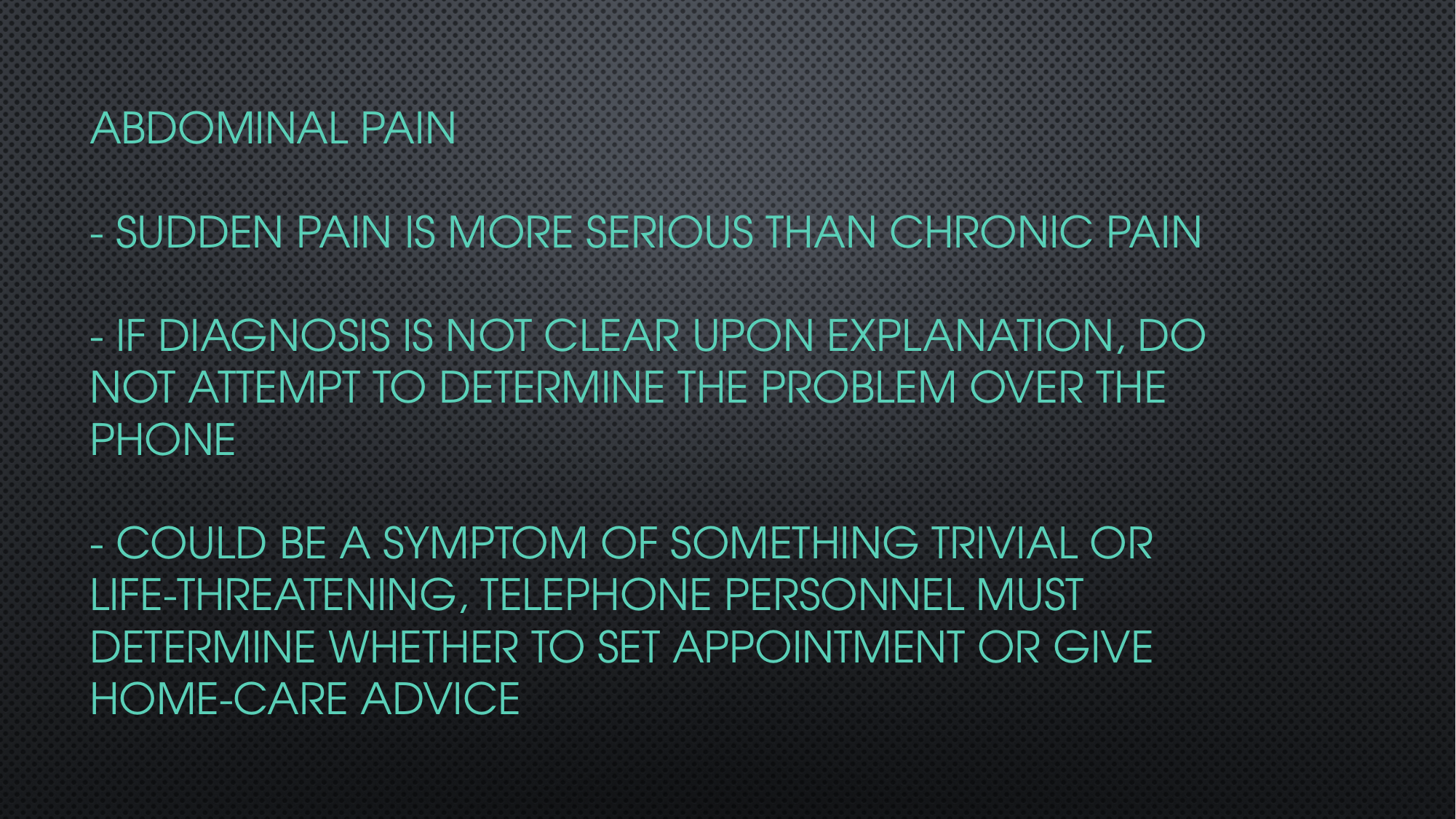

# Abdominal pain - Sudden pain is more serious than chronic pain - If diagnosis is not clear upon explanation, do not attempt to determine the problem over the phone - Could be a symptom of something trivial or life-threatening, telephone personnel must determine whether to set appointment or give home-care advice